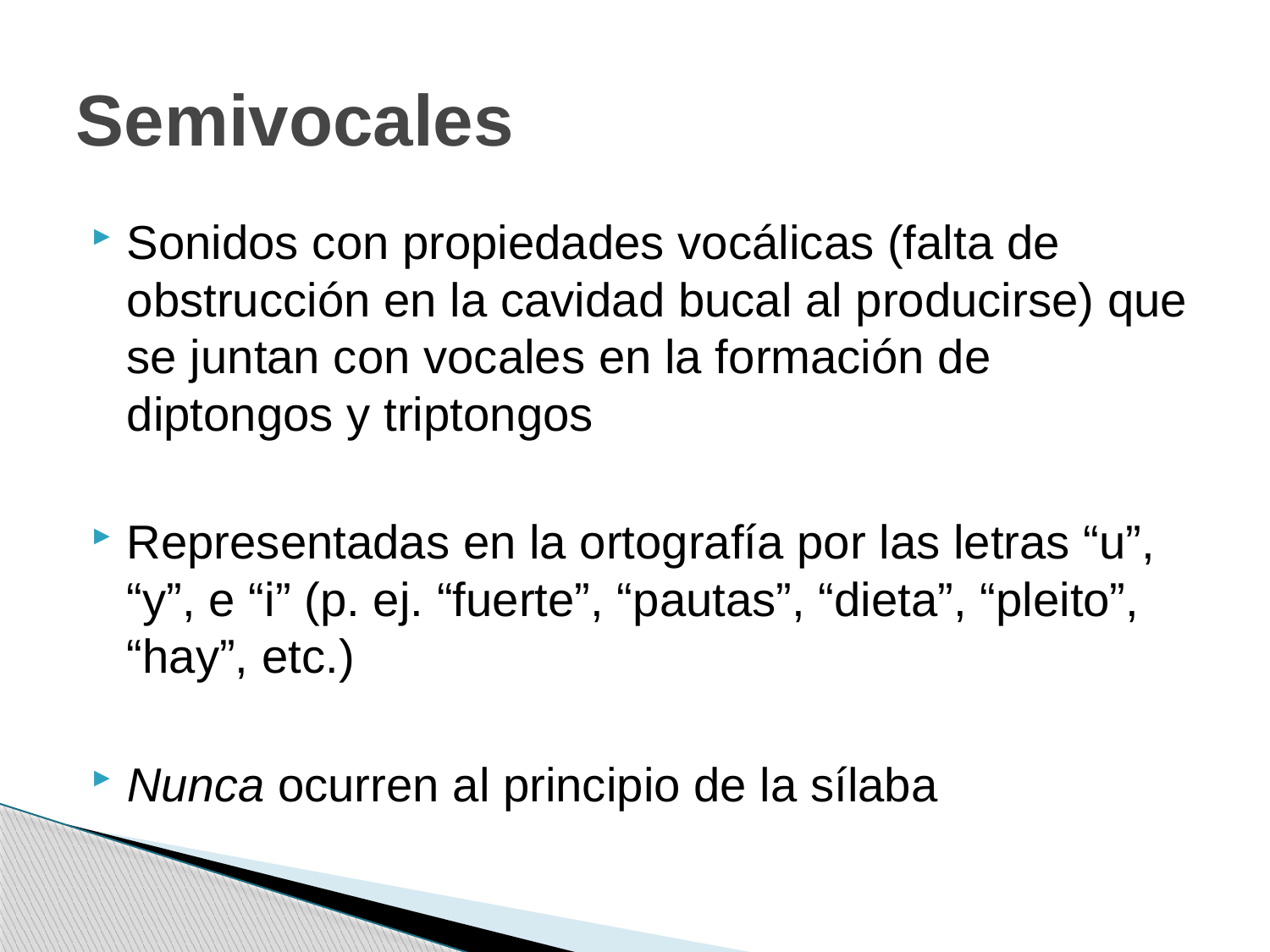

# Semivocales
Sonidos con propiedades vocálicas (falta de obstrucción en la cavidad bucal al producirse) que se juntan con vocales en la formación de diptongos y triptongos

Representadas en la ortografía por las letras “u”, “y”, e “i” (p. ej. “fuerte”, “pautas”, “dieta”, “pleito”, “hay”, etc.)

Nunca ocurren al principio de la sílaba